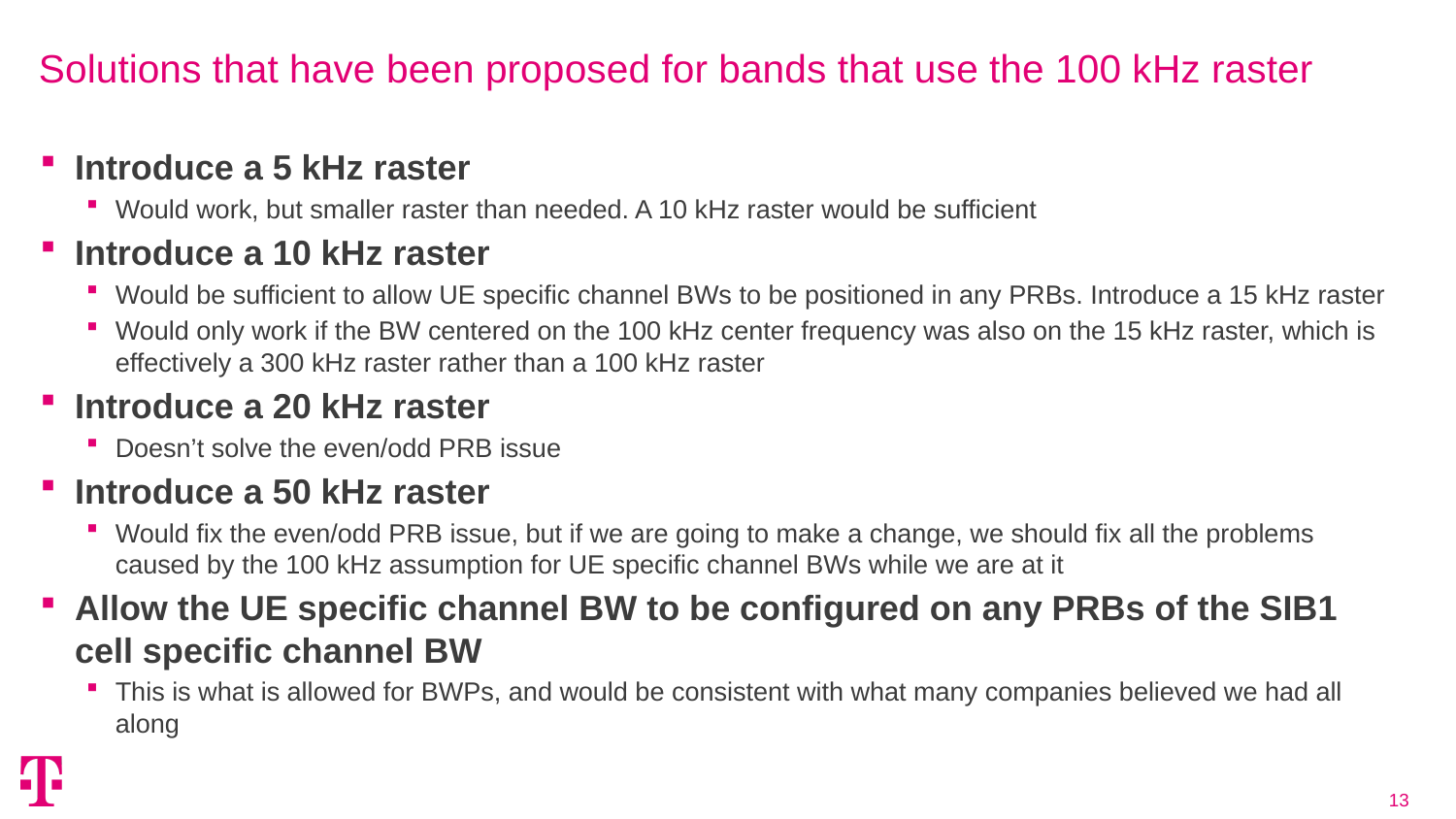

# Solutions that have been proposed for bands that use the 100 kHz raster
Introduce a 5 kHz raster
Would work, but smaller raster than needed. A 10 kHz raster would be sufficient
Introduce a 10 kHz raster
Would be sufficient to allow UE specific channel BWs to be positioned in any PRBs. Introduce a 15 kHz raster
Would only work if the BW centered on the 100 kHz center frequency was also on the 15 kHz raster, which is effectively a 300 kHz raster rather than a 100 kHz raster
Introduce a 20 kHz raster
Doesn’t solve the even/odd PRB issue
Introduce a 50 kHz raster
Would fix the even/odd PRB issue, but if we are going to make a change, we should fix all the problems caused by the 100 kHz assumption for UE specific channel BWs while we are at it
Allow the UE specific channel BW to be configured on any PRBs of the SIB1 cell specific channel BW
This is what is allowed for BWPs, and would be consistent with what many companies believed we had all along